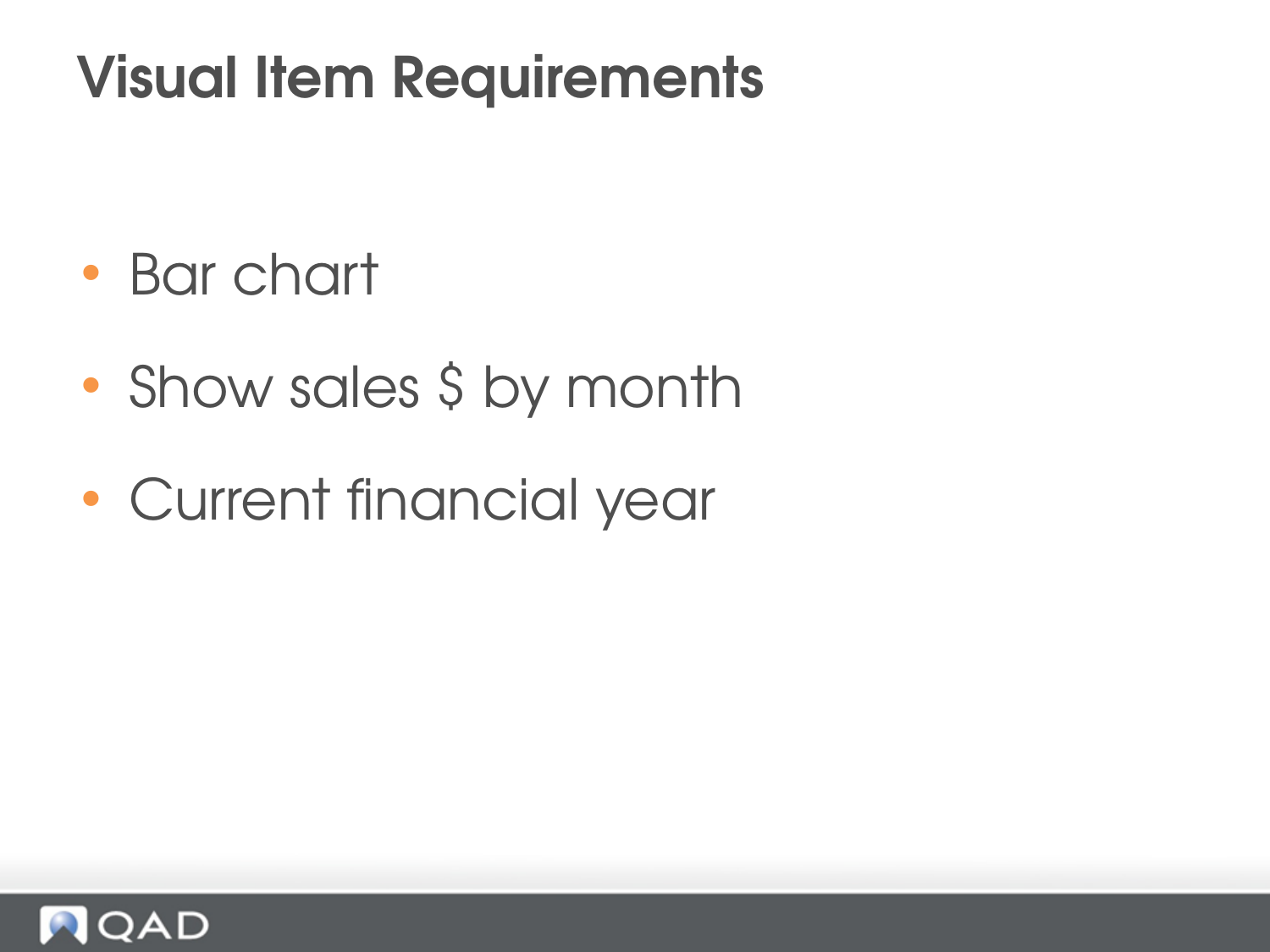

# Visual Item Requirements
Bar chart
Show sales $ by month
Current financial year